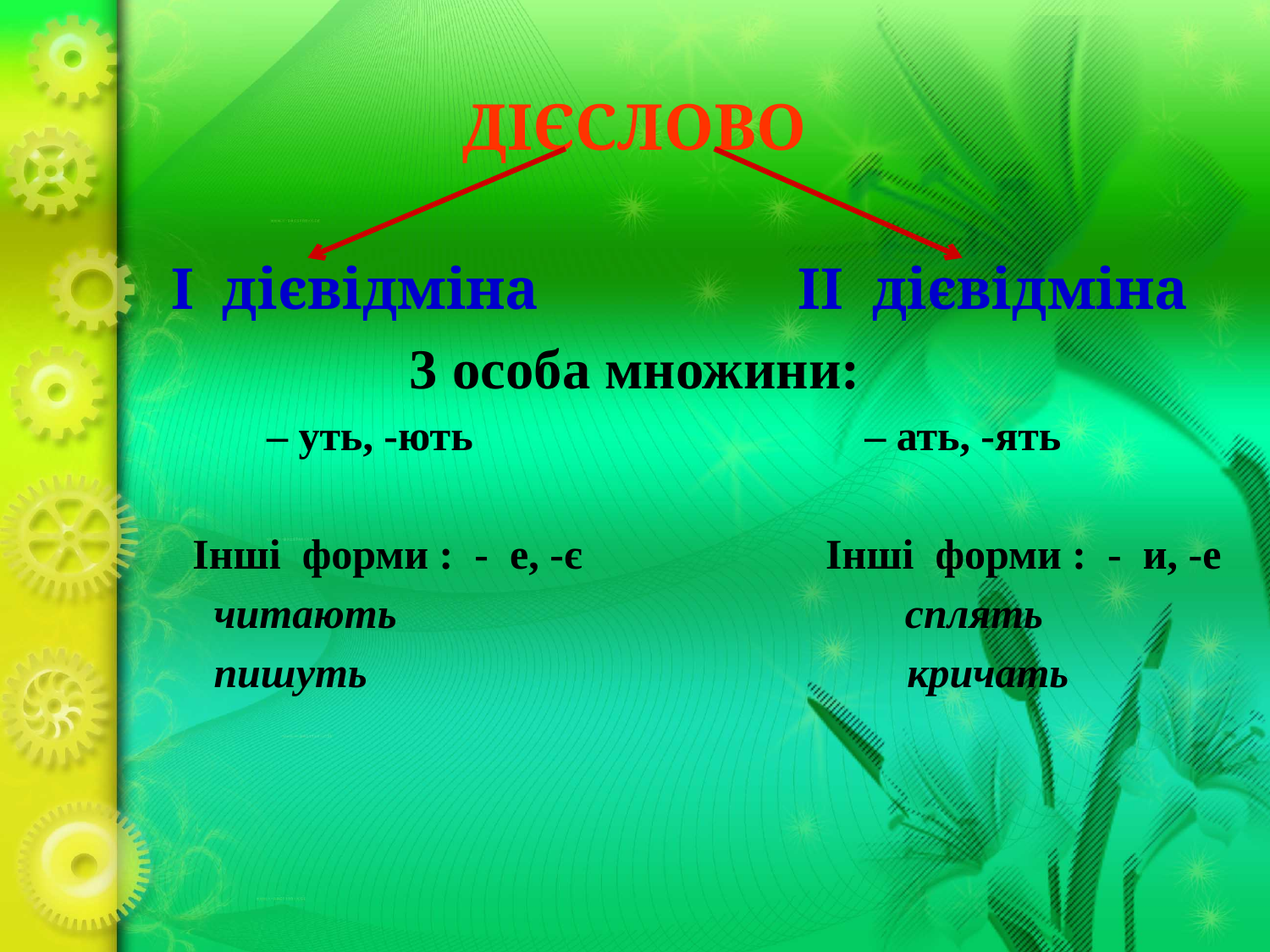

ДІЄСЛОВО

           І  дієвідміна                  ІІ  дієвідміна
                            3 особа множини:
                        – уть, -ють                                     – ать, -ять

                 Інші  форми :  -  е, -є                       Інші  форми :  -  и, -е
                   читають                                                сплять
                   пишуть                                                   кричать